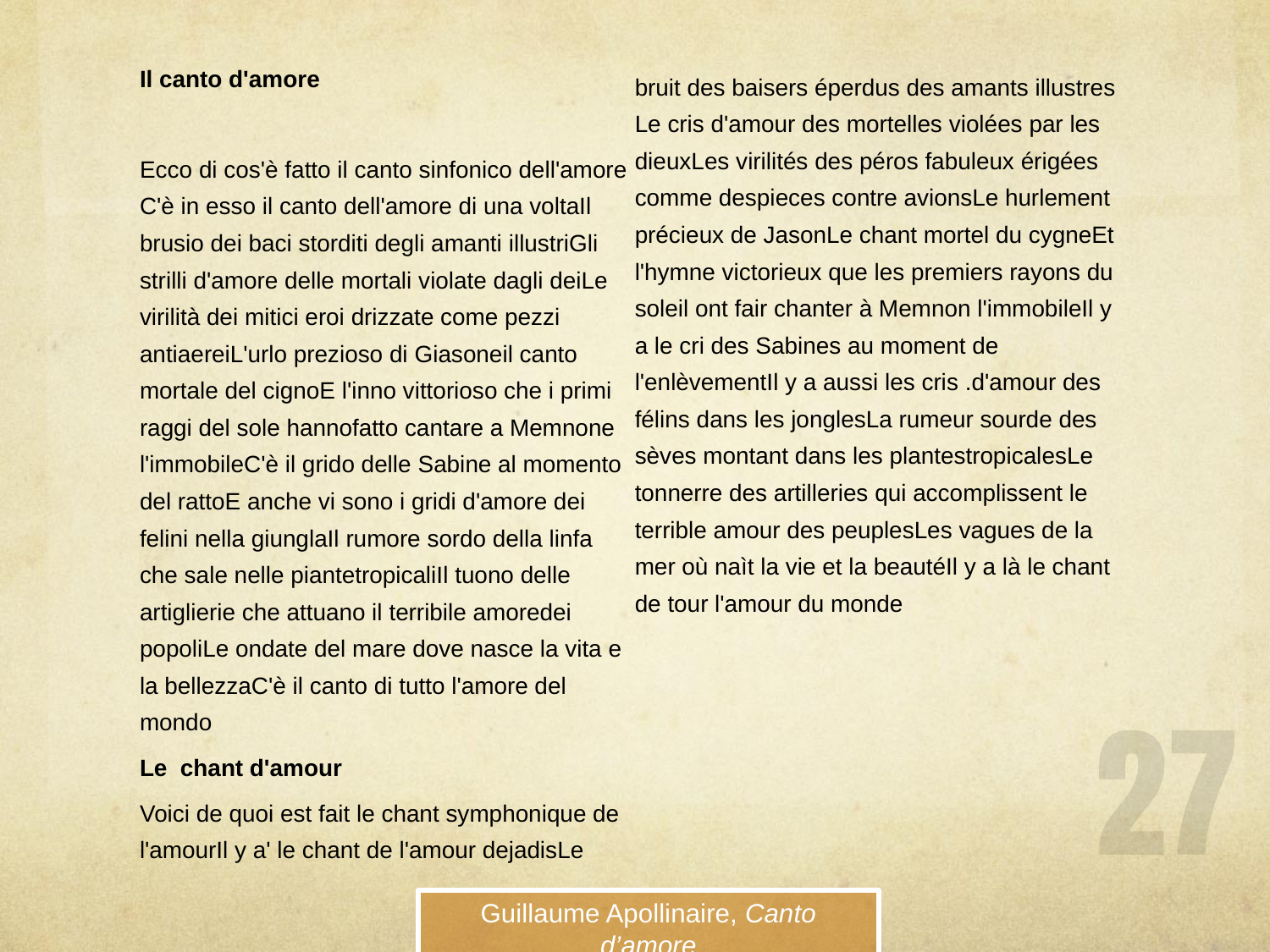

Il canto d'amore

Ecco di cos'è fatto il canto sinfonico dell'amore C'è in esso il canto dell'amore di una volta Il brusio dei baci storditi degli amanti illustri Gli strilli d'amore delle mortali violate dagli dei Le virilità dei mitici eroi drizzate come pezzi antiaerei L'urlo prezioso di Giasone il canto mortale del cigno E l'inno vittorioso che i primi raggi del sole hanno fatto cantare a Memnone l'immobile C'è il grido delle Sabine al momento del ratto E anche vi sono i gridi d'amore dei felini nella giungla Il rumore sordo della linfa che sale nelle piante tropicali Il tuono delle artiglierie che attuano il terribile amore dei popoli Le ondate del mare dove nasce la vita e la bellezza  C'è il canto di tutto l'amore del mondo
Le  chant d'amour
Voici de quoi est fait le chant symphonique de l'amour Il y a' le chant de l'amour dejadis Le bruit des baisers éperdus des amants illustres Le cris d'amour des mortelles violées par les dieux Les virilités des péros fabuleux érigées comme des pieces contre avions Le hurlement précieux de Jason Le chant mortel du cygne Et l'hymne victorieux que les premiers rayons du soleil ont fair chanter à Memnon l'immobile Il y a le cri des Sabines au moment de l'enlèvement Il y a aussi les cris .d'amour des félins dans les jongles La rumeur sourde des sèves montant dans les plantes tropicales Le tonnerre des artilleries qui accomplissent le terrible amour des peuples Les vagues de la mer où naìt la vie et la beauté Il y a là le chant de tour l'amour du monde

27
Guillaume Apollinaire, Canto d’amore